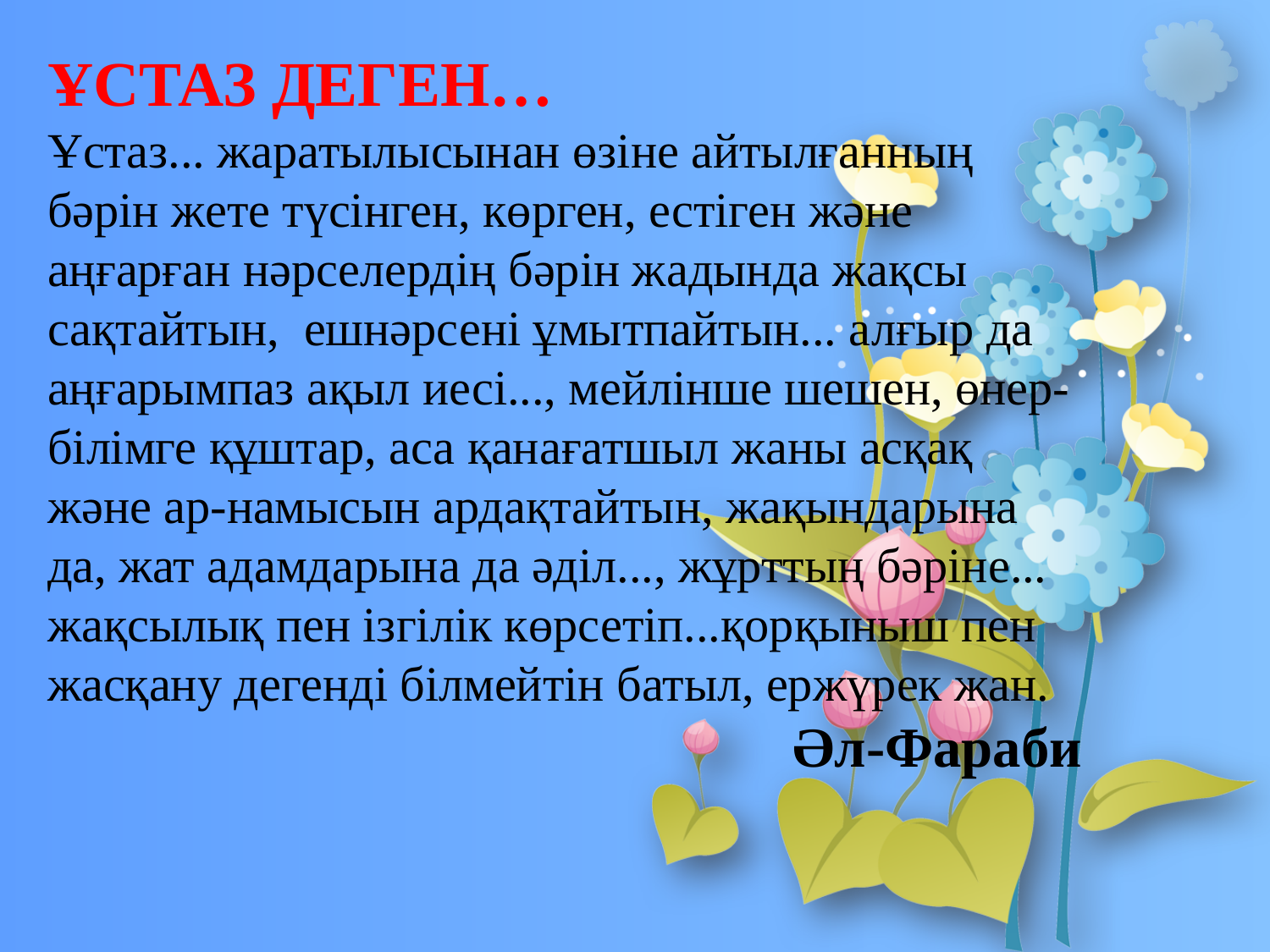

ҰСТАЗ ДЕГЕН…
Ұстаз... жаратылысынан өзіне айтылғанның бәрін жете түсінген, көрген, естіген және аңғарған нәрселердің бәрін жадында жақсы сақтайтын,  ешнәрсені ұмытпайтын... алғыр да аңғарымпаз ақыл иесі..., мейлінше шешен, өнер-білімге құштар, аса қанағатшыл жаны асқақ және ар-намысын ардақтайтын, жақындарына да, жат адамдарына да әділ..., жұрттың бәріне... жақсылық пен ізгілік көрсетіп...қорқыныш пен жасқану дегенді білмейтін батыл, ержүрек жан.
Әл-Фараби